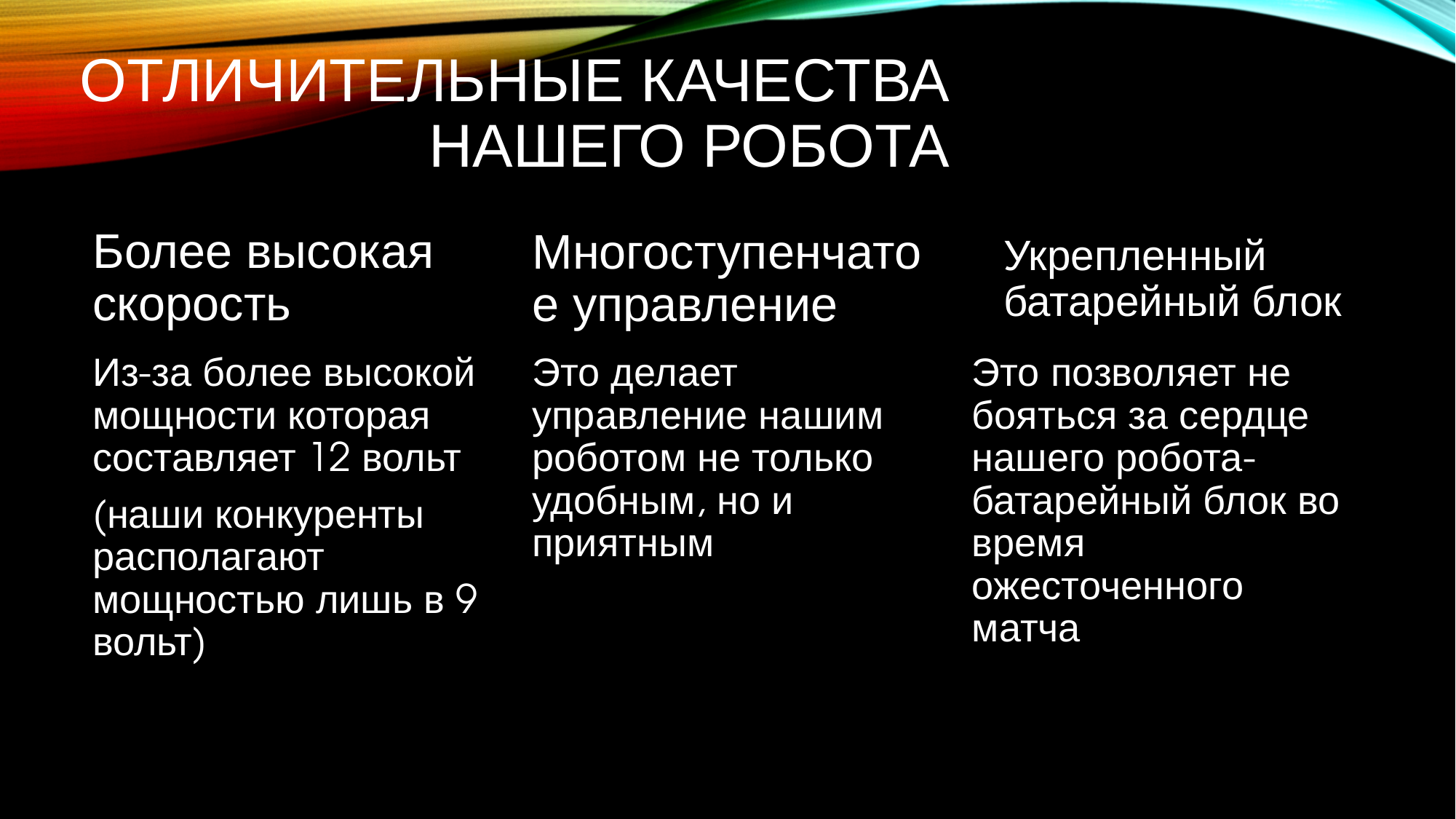

# Отличительные качества нашего робота
Укрепленный батарейный блок
Многоступенчатое управление
Более высокая скорость
Это делает управление нашим роботом не только удобным, но и приятным
Из-за более высокой мощности которая составляет 12 вольт
(наши конкуренты располагают мощностью лишь в 9 вольт)

Это позволяет не бояться за сердце нашего робота-батарейный блок во время ожесточенного матча